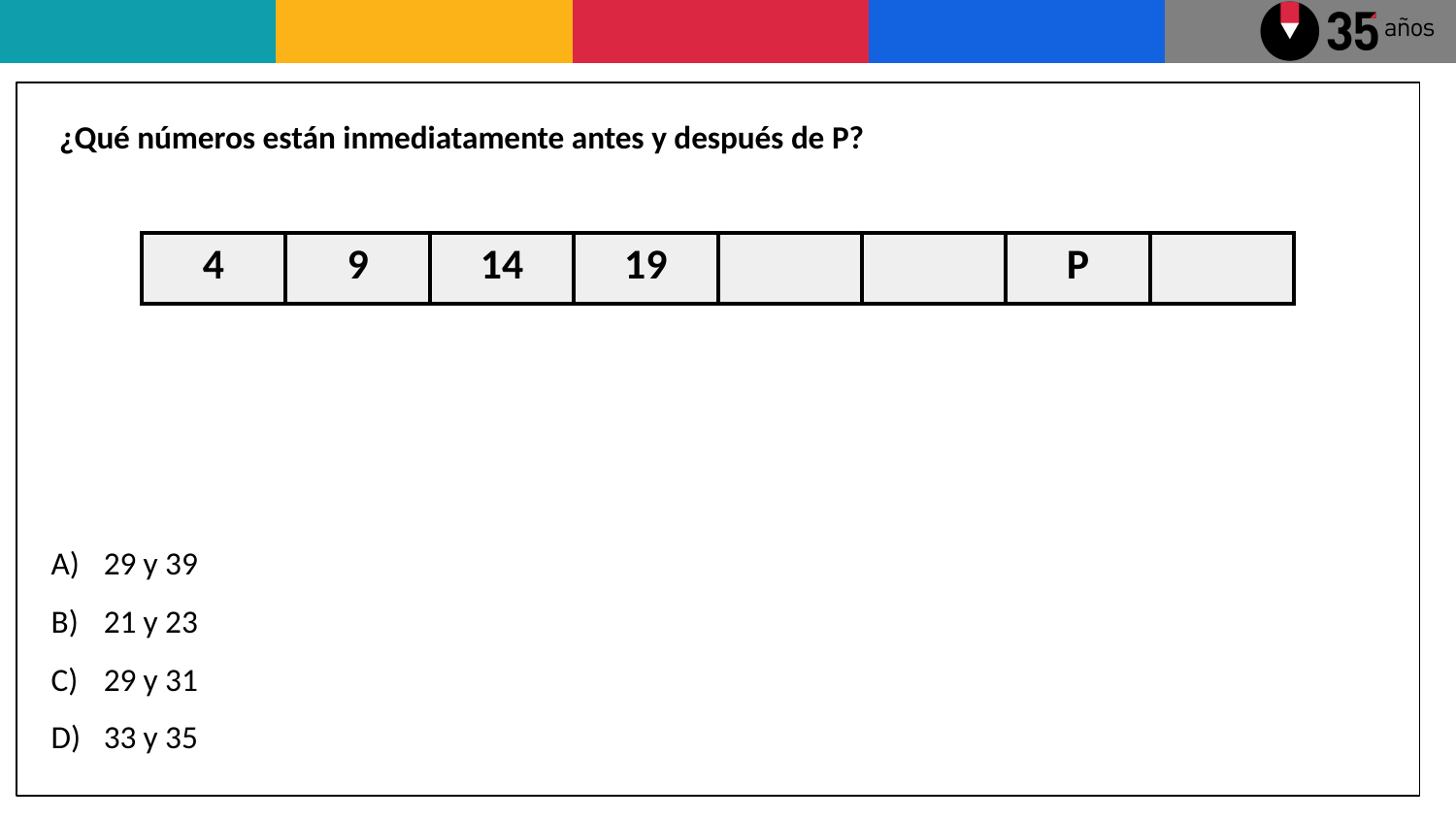

¿Qué números están inmediatamente antes y después de P?

29 y 39
21 y 23
29 y 31
33 y 35

| 4 | 9 | 14 | 19 |  |  | P |  |
| --- | --- | --- | --- | --- | --- | --- | --- |